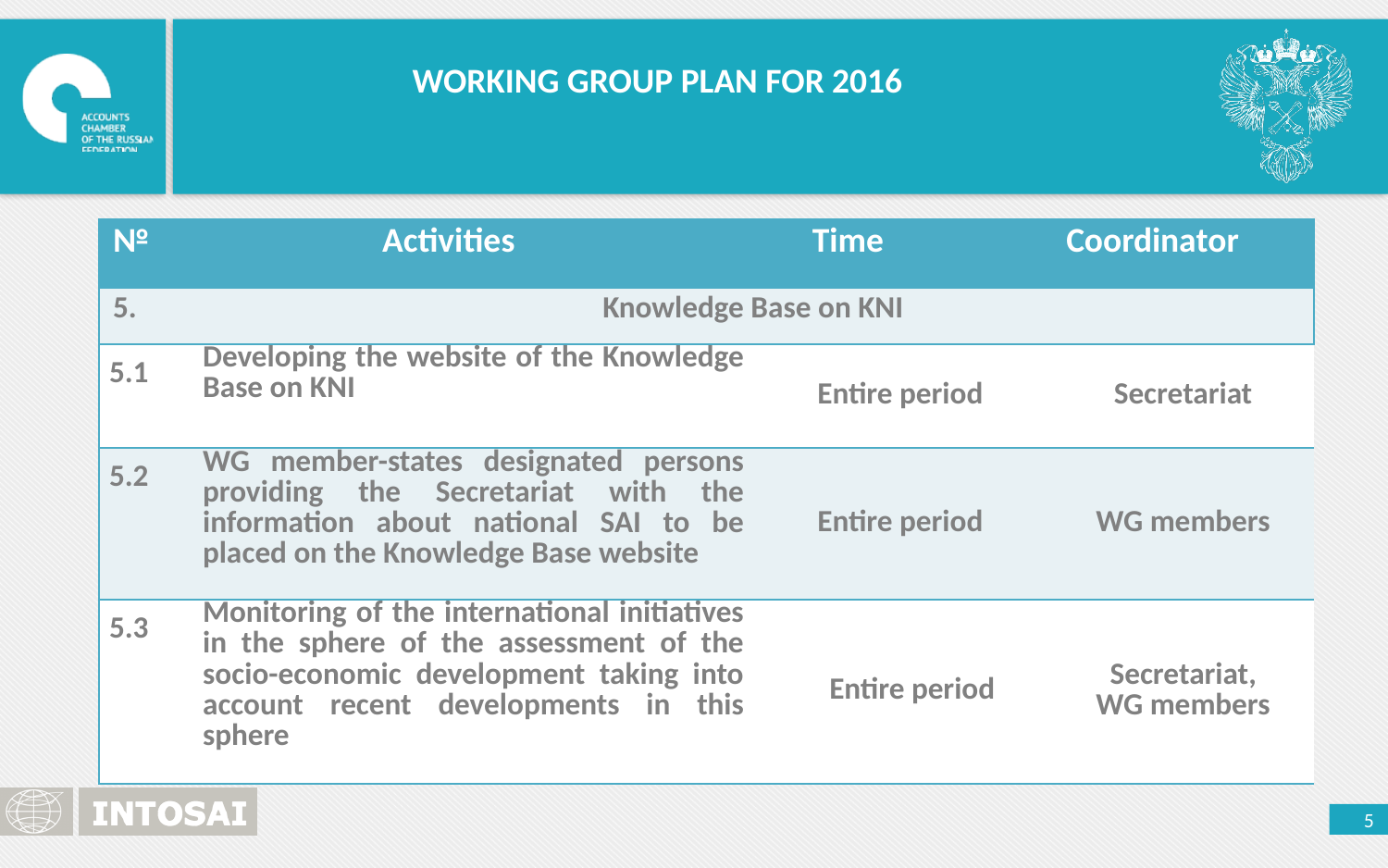

WORKING GROUP PLAN FOR 2016
| № | Activities | Time |  | Coordinator |  |
| --- | --- | --- | --- | --- | --- |
| 5. | Knowledge Base on KNI |  |  |  |  |
| 5.1 | Developing the website of the Knowledge Base on KNI |  | Entire period |  | Secretariat |
| 5.2 | WG member-states designated persons providing the Secretariat with the information about national SAI to be placed on the Knowledge Base website |  | Entire period |  | WG members |
| 5.3 | Monitoring of the international initiatives in the sphere of the assessment of the socio-economic development taking into account recent developments in this sphere |  | Entire period |  | Secretariat, WG members |